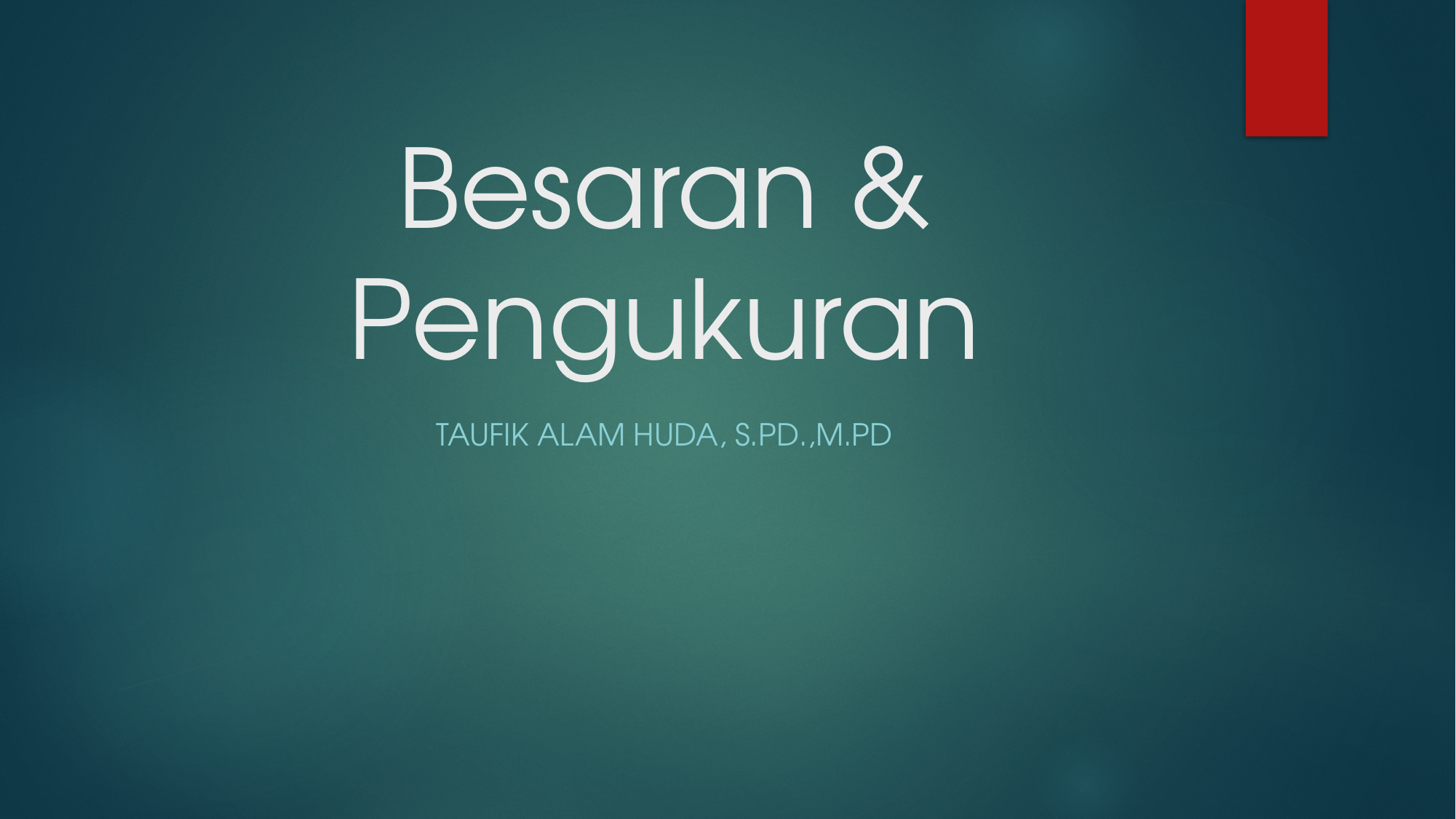

# Besaran & Pengukuran
Taufik alam huda, s.pd.,m.pd